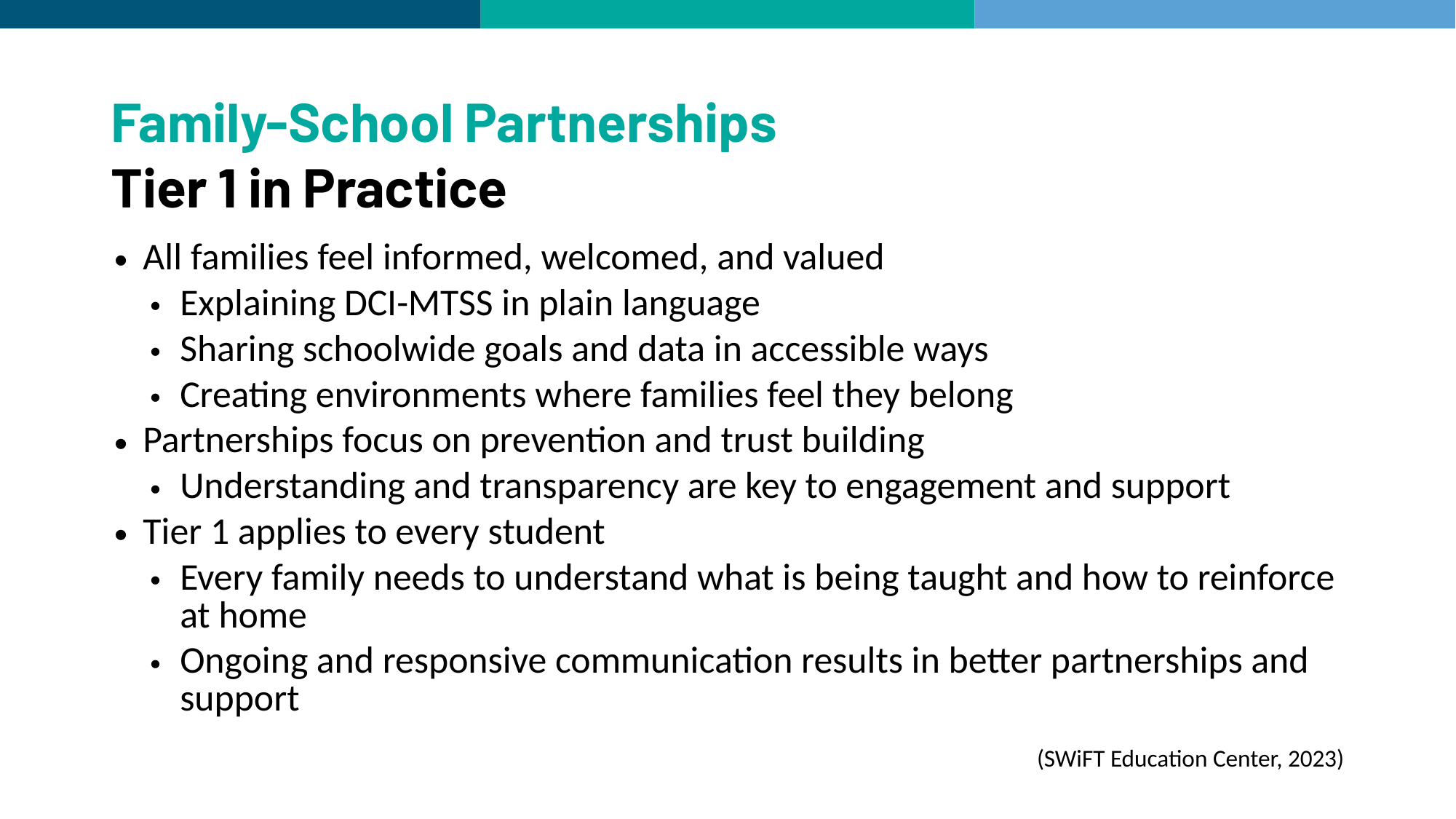

# Family-School Partnerships Tier 1 in Practice
All families feel informed, welcomed, and valued
Explaining DCI-MTSS in plain language
Sharing schoolwide goals and data in accessible ways
Creating environments where families feel they belong
Partnerships focus on prevention and trust building
Understanding and transparency are key to engagement and support
Tier 1 applies to every student
Every family needs to understand what is being taught and how to reinforce at home
Ongoing and responsive communication results in better partnerships and support

(SWiFT Education Center, 2023)